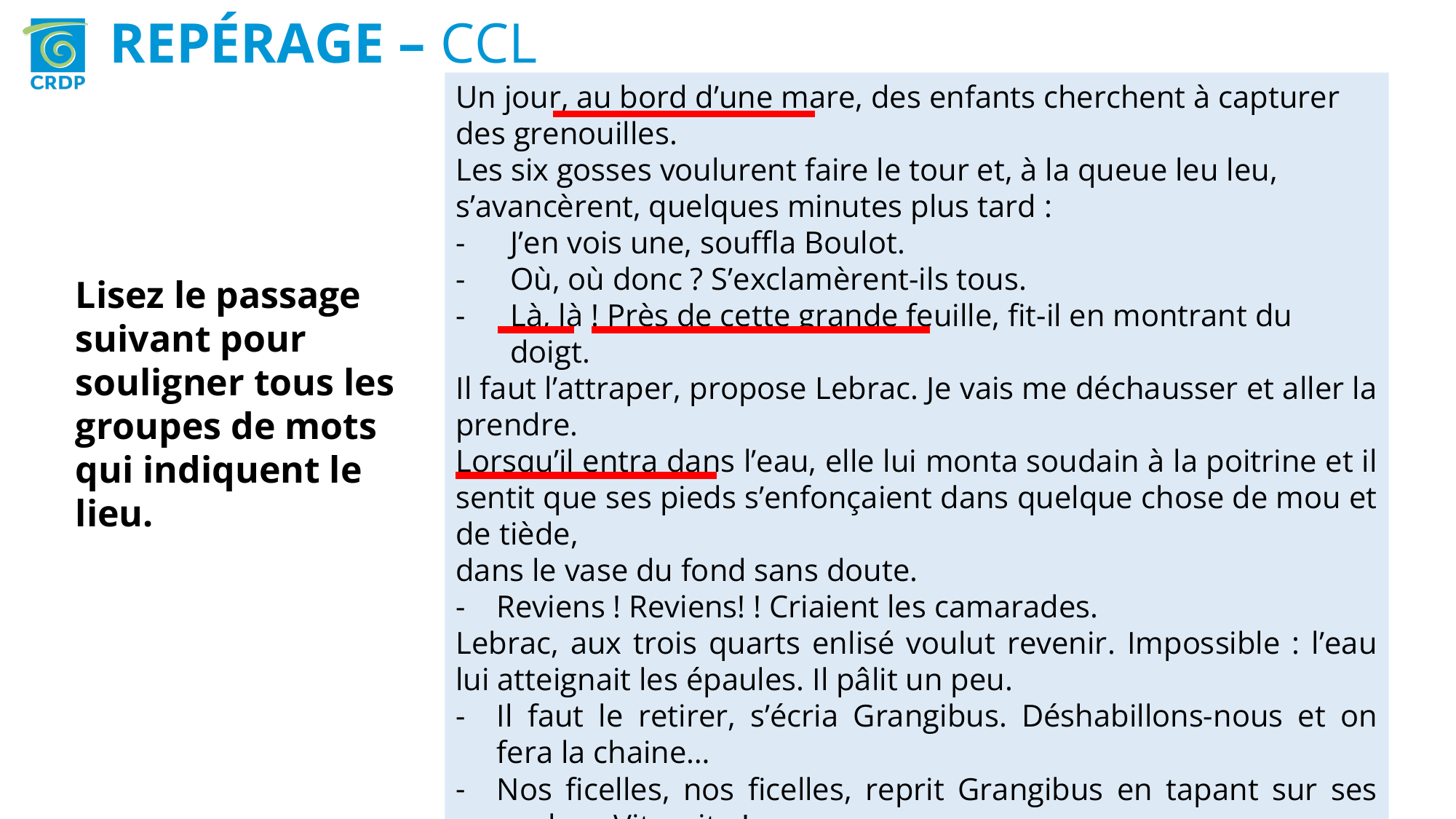

REPÉRAGE – CCL
Un jour, au bord d’une mare, des enfants cherchent à capturer des grenouilles.
Les six gosses voulurent faire le tour et, à la queue leu leu, s’avancèrent, quelques minutes plus tard :
J’en vois une, souffla Boulot.
Où, où donc ? S’exclamèrent-ils tous.
Là, là ! Près de cette grande feuille, fit-il en montrant du doigt.
Il faut l’attraper, propose Lebrac. Je vais me déchausser et aller la prendre.
Lorsqu’il entra dans l’eau, elle lui monta soudain à la poitrine et il sentit que ses pieds s’enfonçaient dans quelque chose de mou et de tiède,
dans le vase du fond sans doute.
Reviens ! Reviens! ! Criaient les camarades.
Lebrac, aux trois quarts enlisé voulut revenir. Impossible : l’eau lui atteignait les épaules. Il pâlit un peu.
Il faut le retirer, s’écria Grangibus. Déshabillons-nous et on fera la chaine…
Nos ficelles, nos ficelles, reprit Grangibus en tapant sur ses poches. Vite, vite !

Lisez le passage suivant pour souligner tous les groupes de mots qui indiquent le lieu.